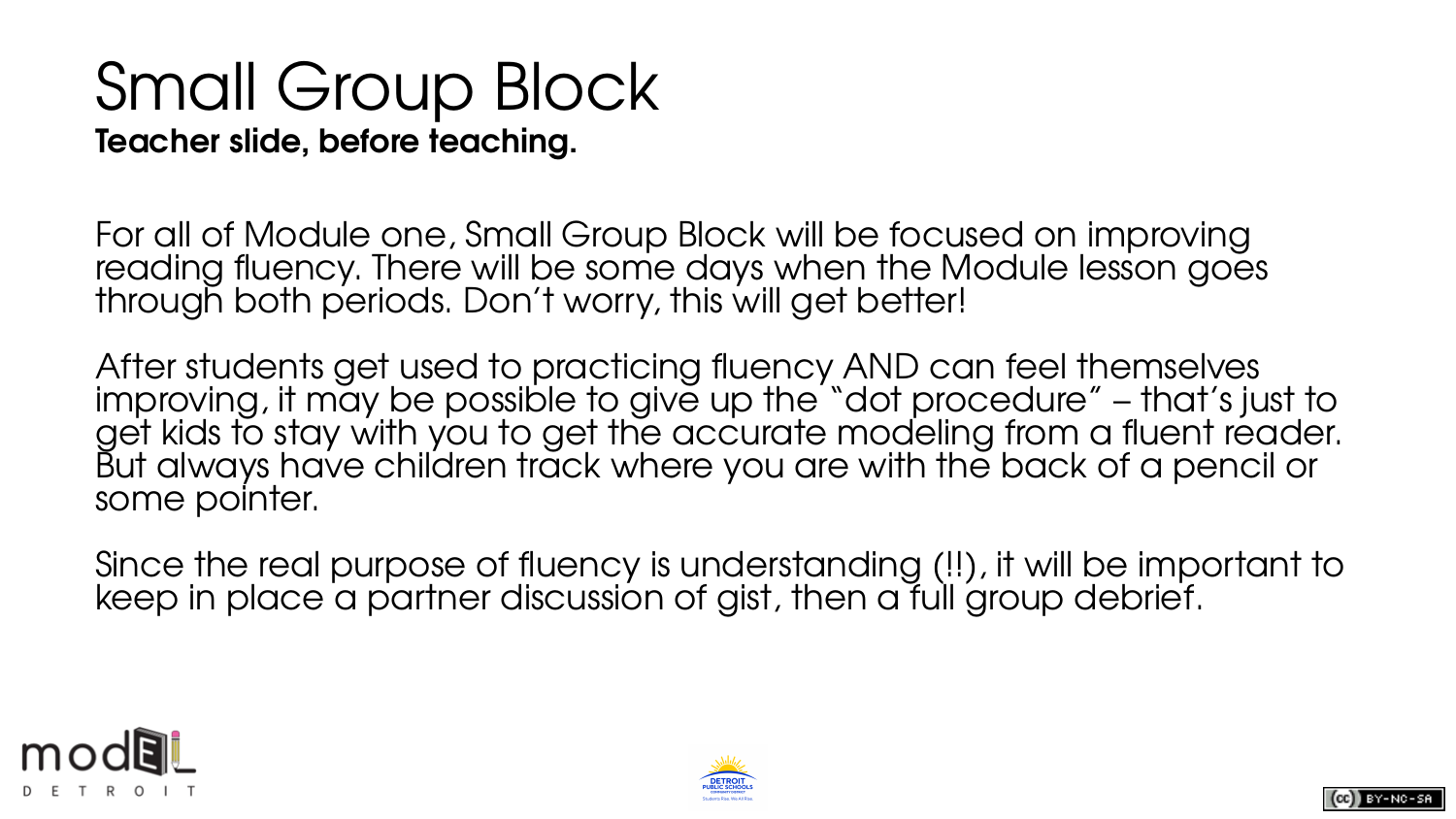

# Small Group Block
Teacher slide, before teaching.
For all of Module one, Small Group Block will be focused on improving reading fluency. There will be some days when the Module lesson goes through both periods. Don’t worry, this will get better!

After students get used to practicing fluency AND can feel themselves improving, it may be possible to give up the “dot procedure” – that’s just to get kids to stay with you to get the accurate modeling from a fluent reader. But always have children track where you are with the back of a pencil or some pointer.

Since the real purpose of fluency is understanding (!!), it will be important to keep in place a partner discussion of gist, then a full group debrief.